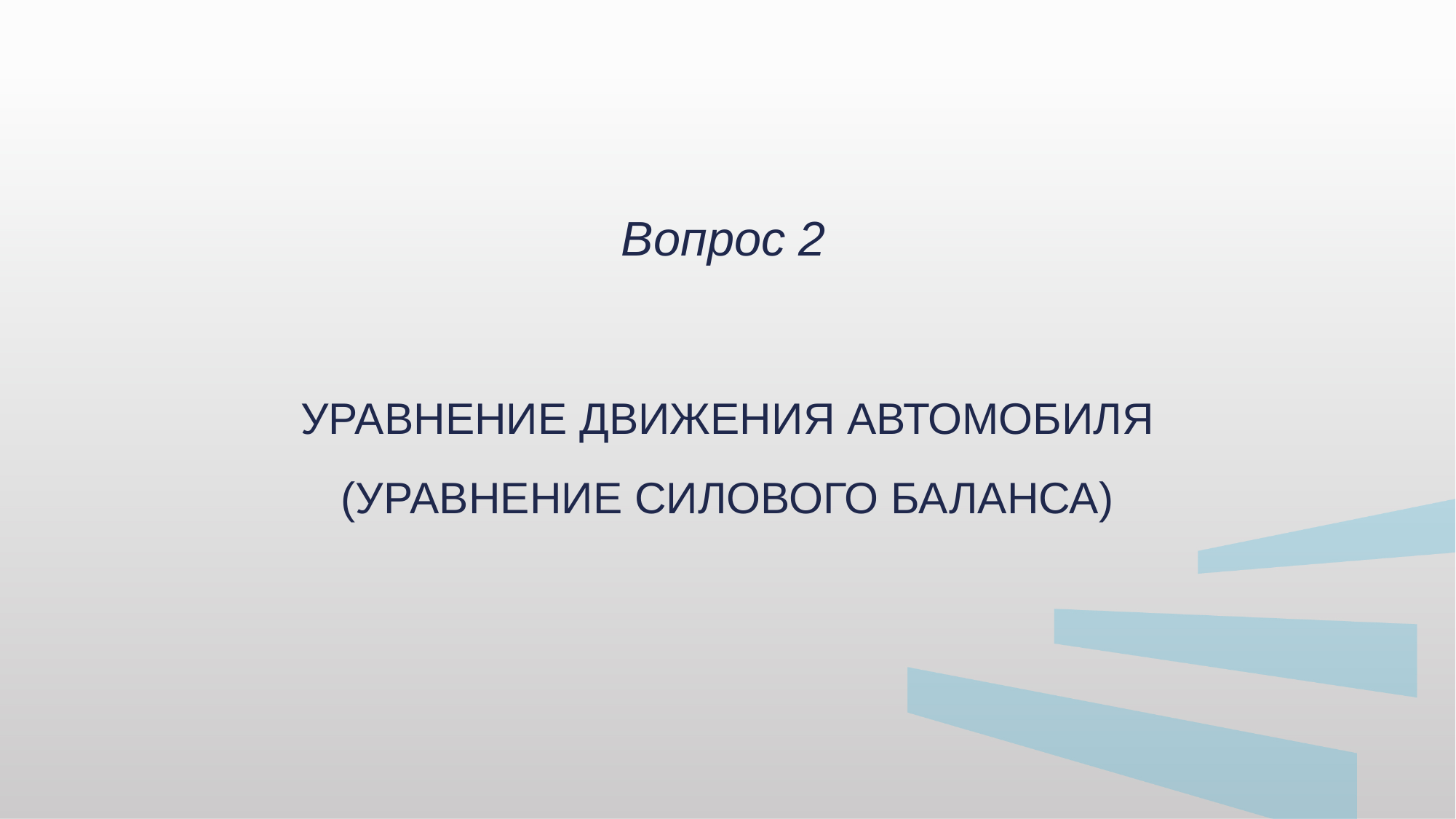

Вопрос 2
УРАВНЕНИЕ ДВИЖЕНИЯ АВТОМОБИЛЯ
(УРАВНЕНИЕ СИЛОВОГО БАЛАНСА)